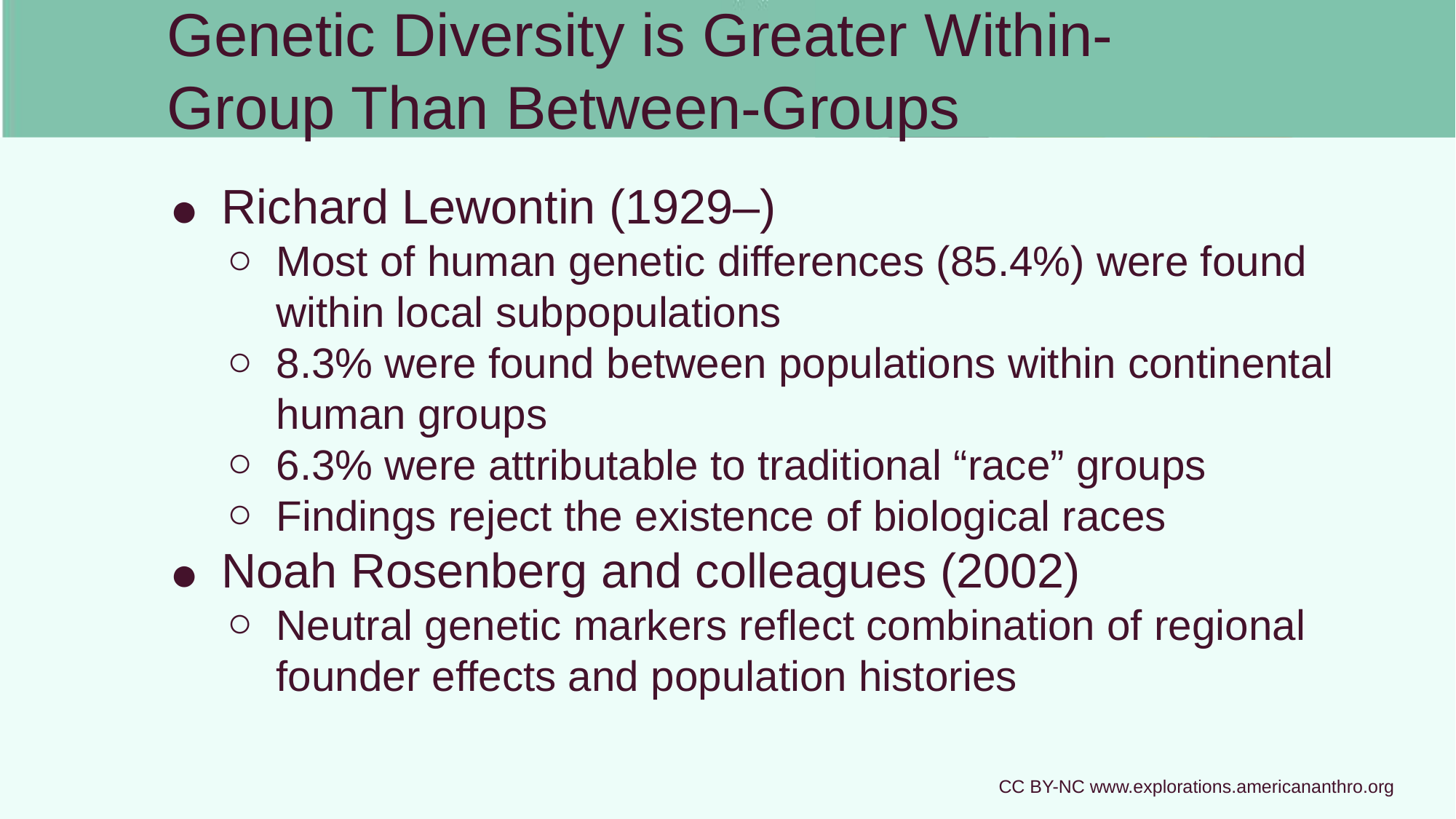

# Genetic Diversity is Greater Within-Group Than Between-Groups
Richard Lewontin (1929‒)
Most of human genetic differences (85.4%) were found within local subpopulations
8.3% were found between populations within continental human groups
6.3% were attributable to traditional “race” groups
Findings reject the existence of biological races
Noah Rosenberg and colleagues (2002)
Neutral genetic markers reflect combination of regional founder effects and population histories